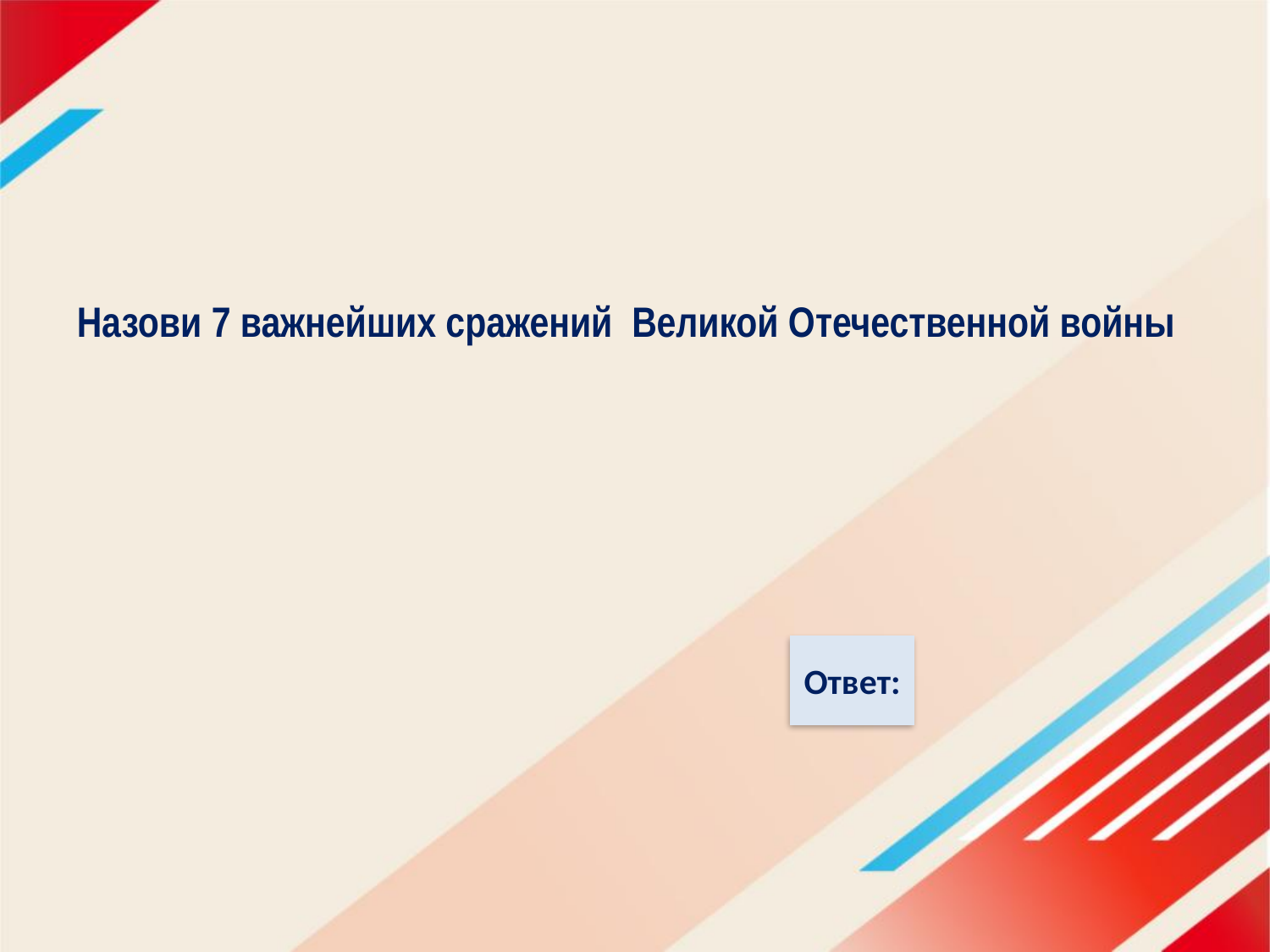

# Назови 7 важнейших сражений  Великой Отечественной войны